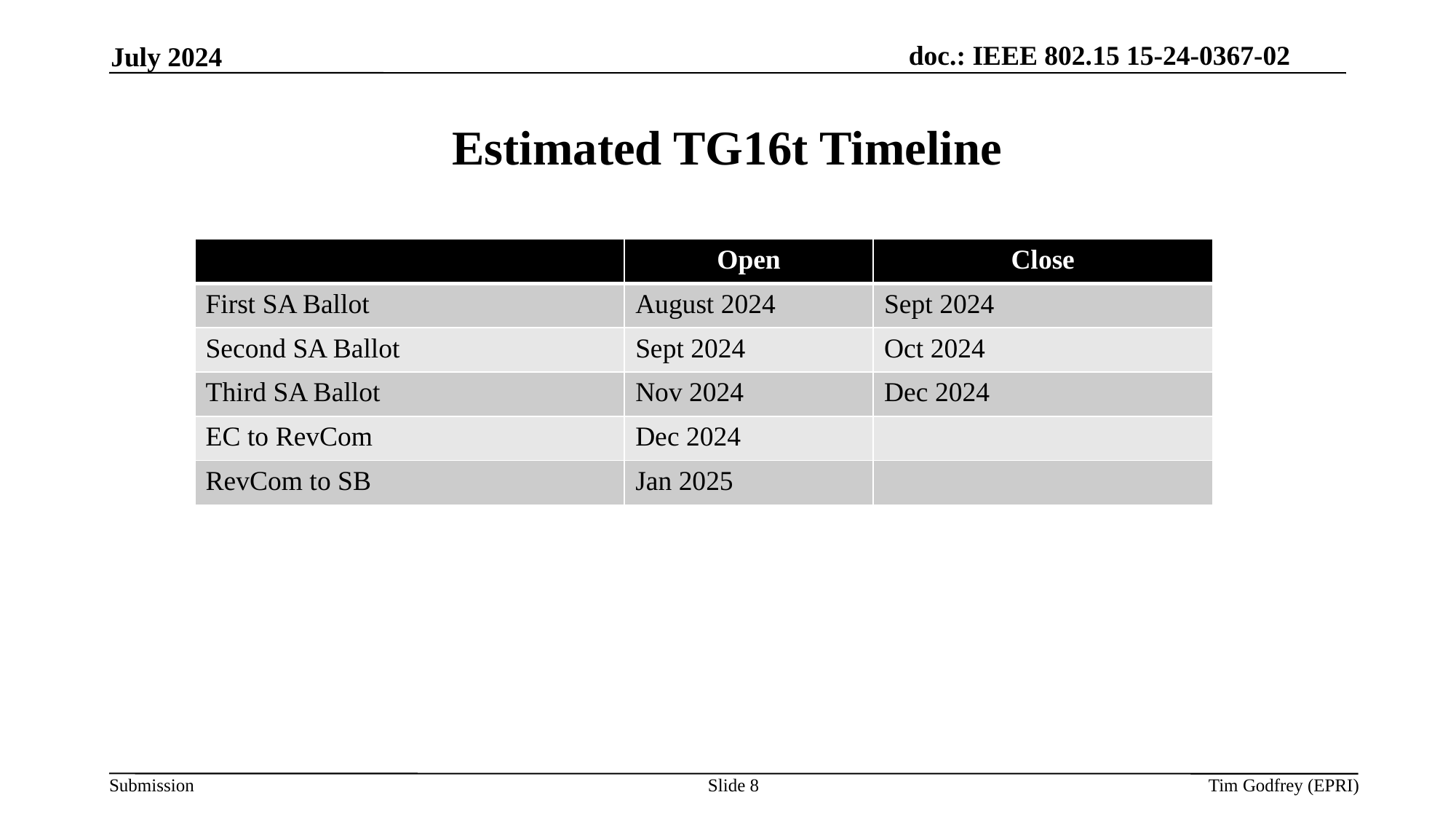

July 2024
Estimated TG16t Timeline
|  | Open | Close |
| --- | --- | --- |
| First SA Ballot | August 2024 | Sept 2024 |
| Second SA Ballot | Sept 2024 | Oct 2024 |
| Third SA Ballot | Nov 2024 | Dec 2024 |
| EC to RevCom | Dec 2024 |  |
| RevCom to SB | Jan 2025 |  |
Slide 8
Tim Godfrey (EPRI)